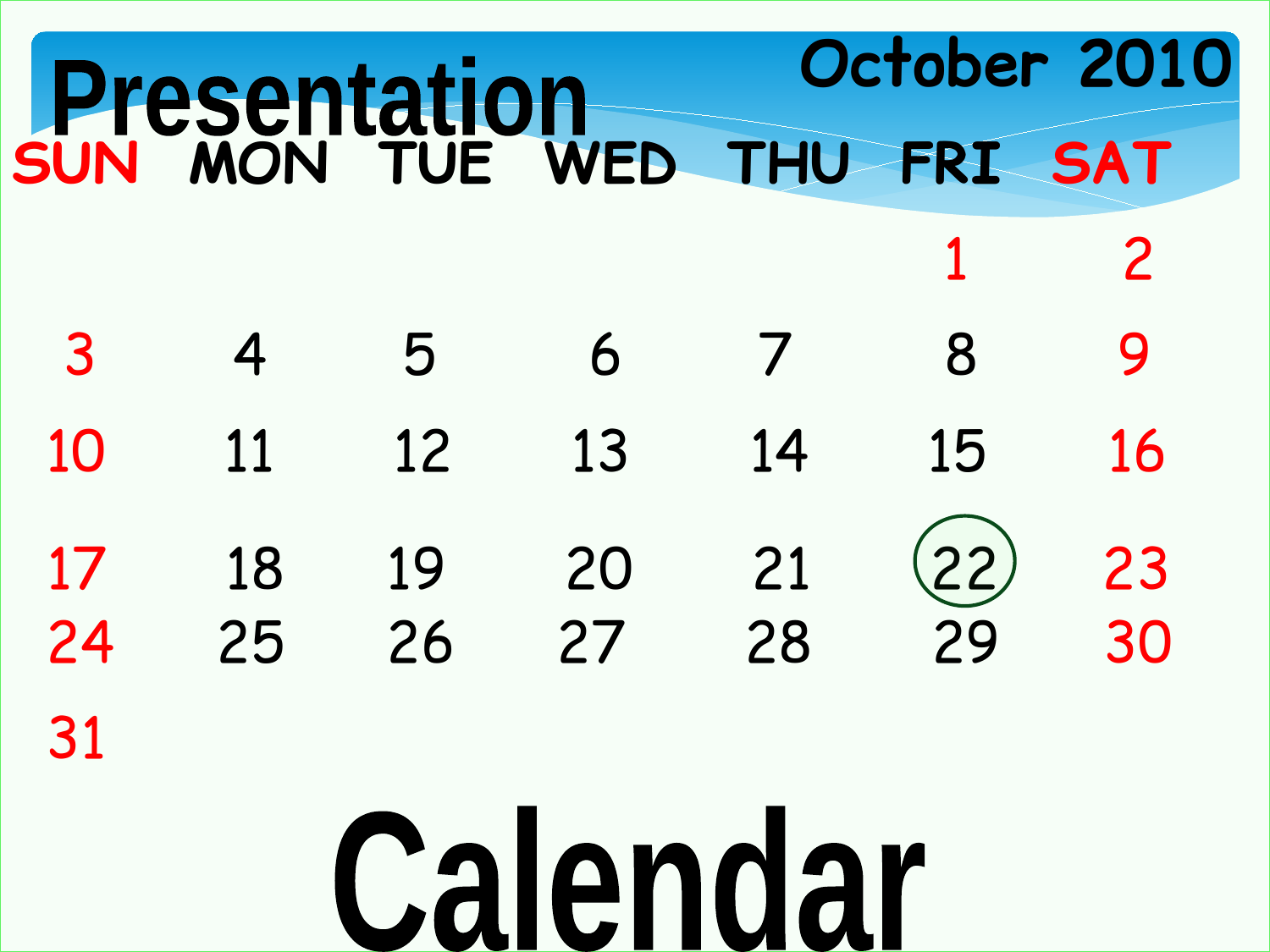

October 2010
SUN  MON  TUE  WED  THU  FRI  SAT
                                                       1         2
   3        4        5         6        7         8        9
  10       11       12       13       14       15       16

  24      25      26      27       28       29      30
  31
Presentation

17       18      19       20       21       22      23
Calendar